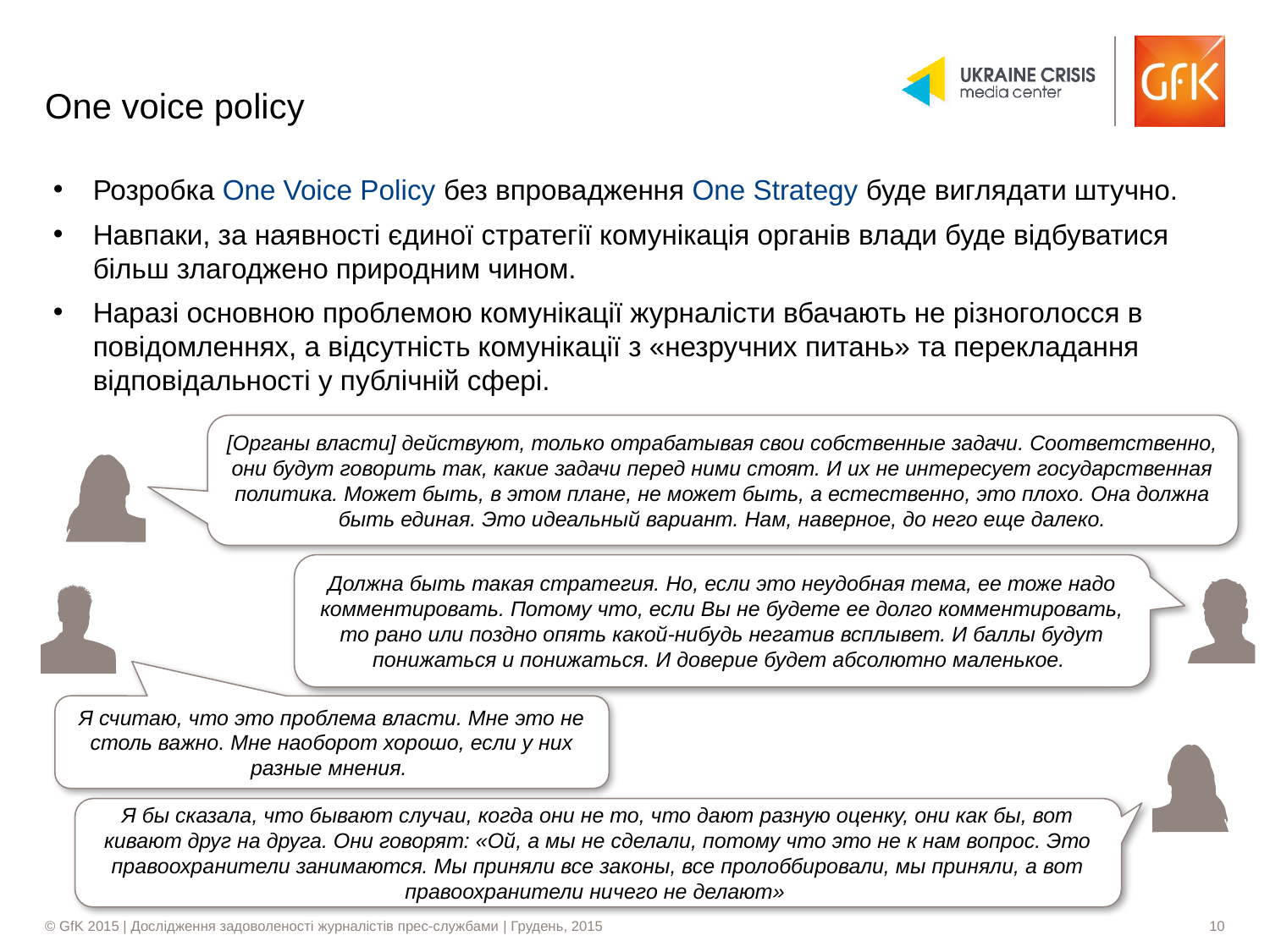

# One voice policy
Розробка One Voice Policy без впровадження One Strategy буде виглядати штучно.
Навпаки, за наявності єдиної стратегії комунікація органів влади буде відбуватися більш злагоджено природним чином.
Наразі основною проблемою комунікації журналісти вбачають не різноголосся в повідомленнях, а відсутність комунікації з «незручних питань» та перекладання відповідальності у публічній сфері.
[Органы власти] действуют, только отрабатывая свои собственные задачи. Соответственно, они будут говорить так, какие задачи перед ними стоят. И их не интересует государственная политика. Может быть, в этом плане, не может быть, а естественно, это плохо. Она должна быть единая. Это идеальный вариант. Нам, наверное, до него еще далеко.

Должна быть такая стратегия. Но, если это неудобная тема, ее тоже надо комментировать. Потому что, если Вы не будете ее долго комментировать, то рано или поздно опять какой-нибудь негатив всплывет. И баллы будут понижаться и понижаться. И доверие будет абсолютно маленькое.

Я считаю, что это проблема власти. Мне это не столь важно. Мне наоборот хорошо, если у них разные мнения.

Я бы сказала, что бывают случаи, когда они не то, что дают разную оценку, они как бы, вот кивают друг на друга. Они говорят: «Ой, а мы не сделали, потому что это не к нам вопрос. Это правоохранители занимаются. Мы приняли все законы, все пролоббировали, мы приняли, а вот правоохранители ничего не делают»